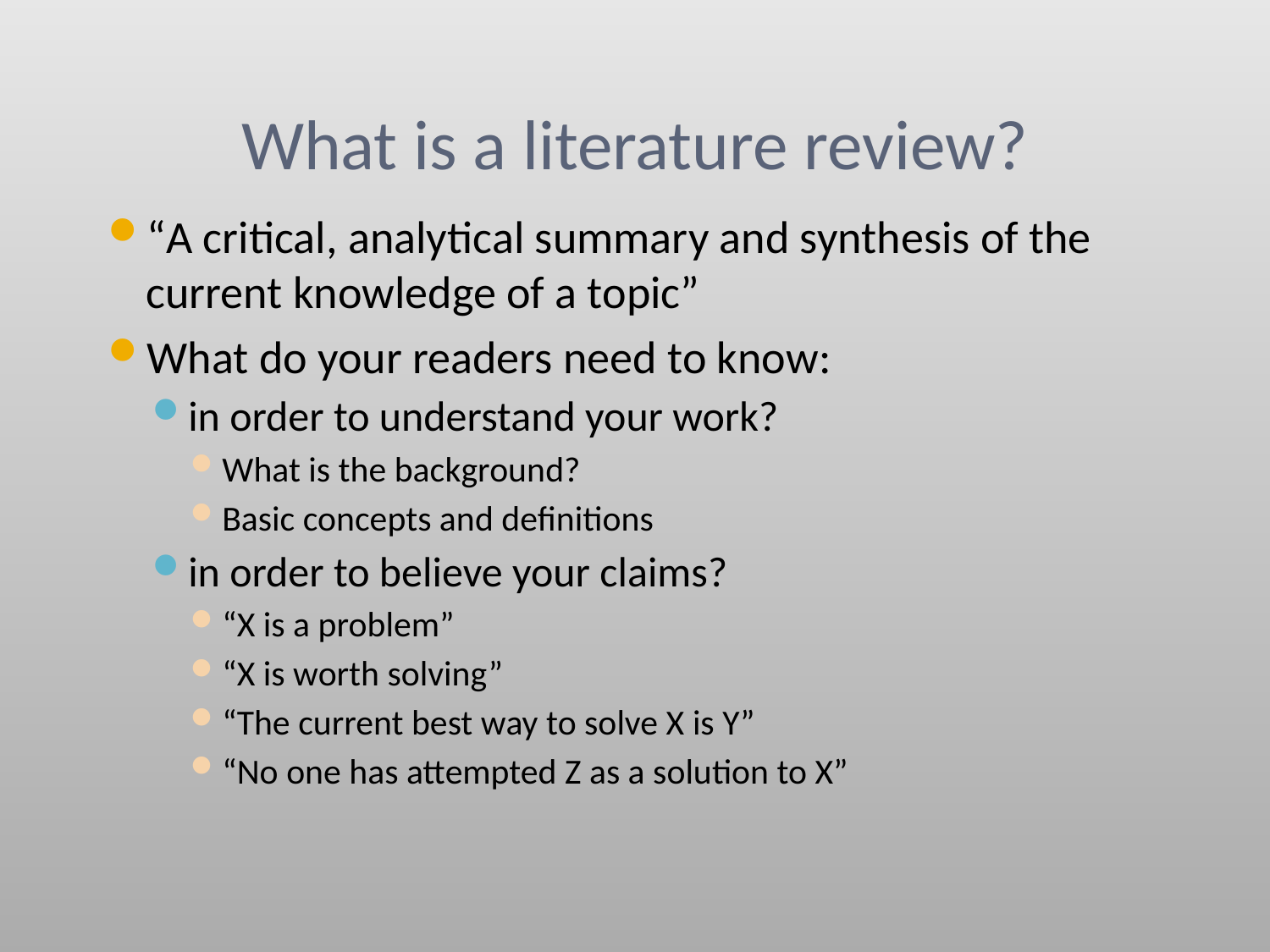

# What is a literature review?
“A critical, analytical summary and synthesis of the current knowledge of a topic”
What do your readers need to know:
in order to understand your work?
What is the background?
Basic concepts and definitions
in order to believe your claims?
“X is a problem”
“X is worth solving”
“The current best way to solve X is Y”
“No one has attempted Z as a solution to X”